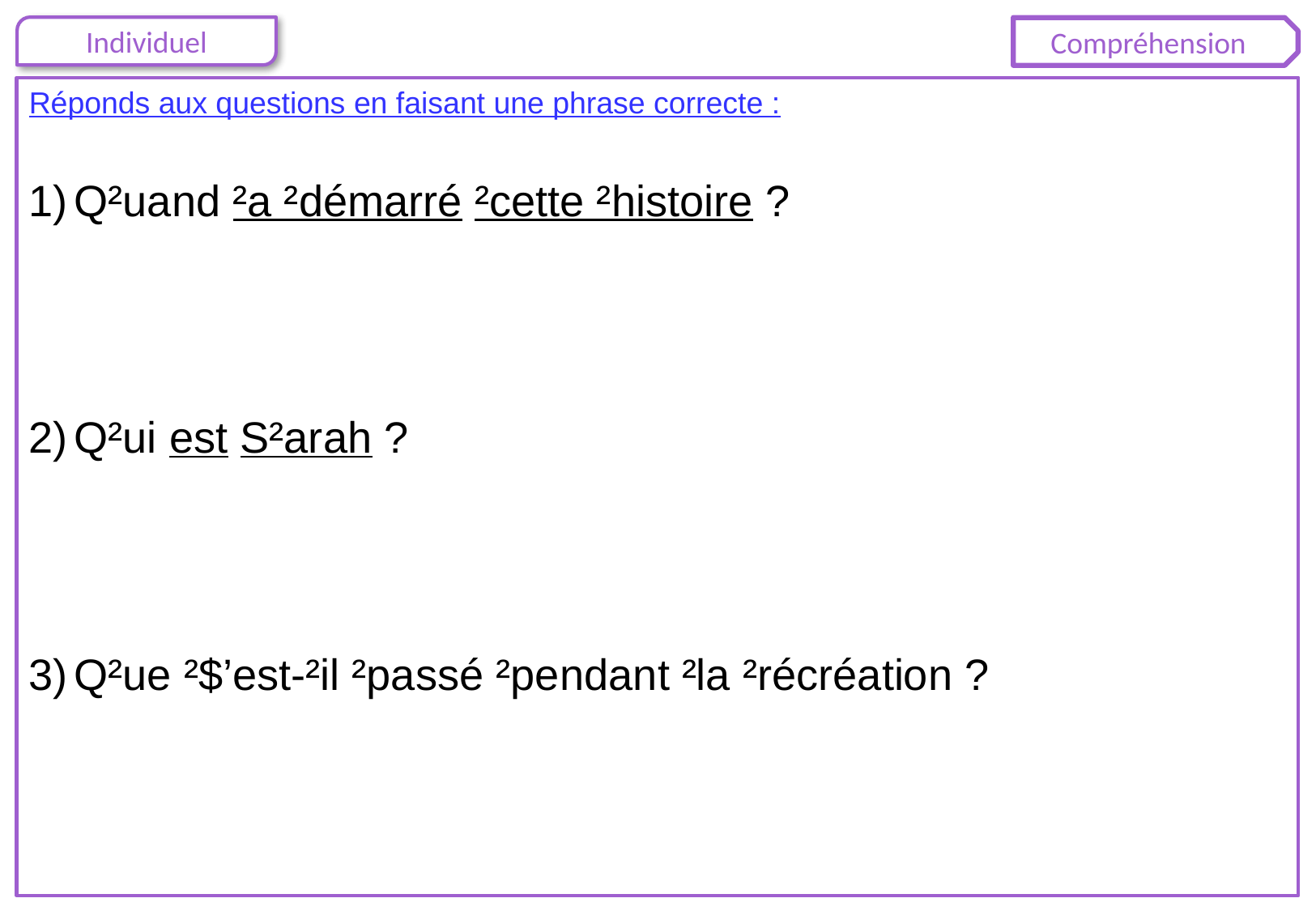

Compréhension
Réponds aux questions en faisant une phrase correcte :
Q²uand ²a ²démarré ²cette ²histoire ?
Q²ui est S²arah ?
Q²ue ²$’est-²il ²passé ²pendant ²la ²récréation ?